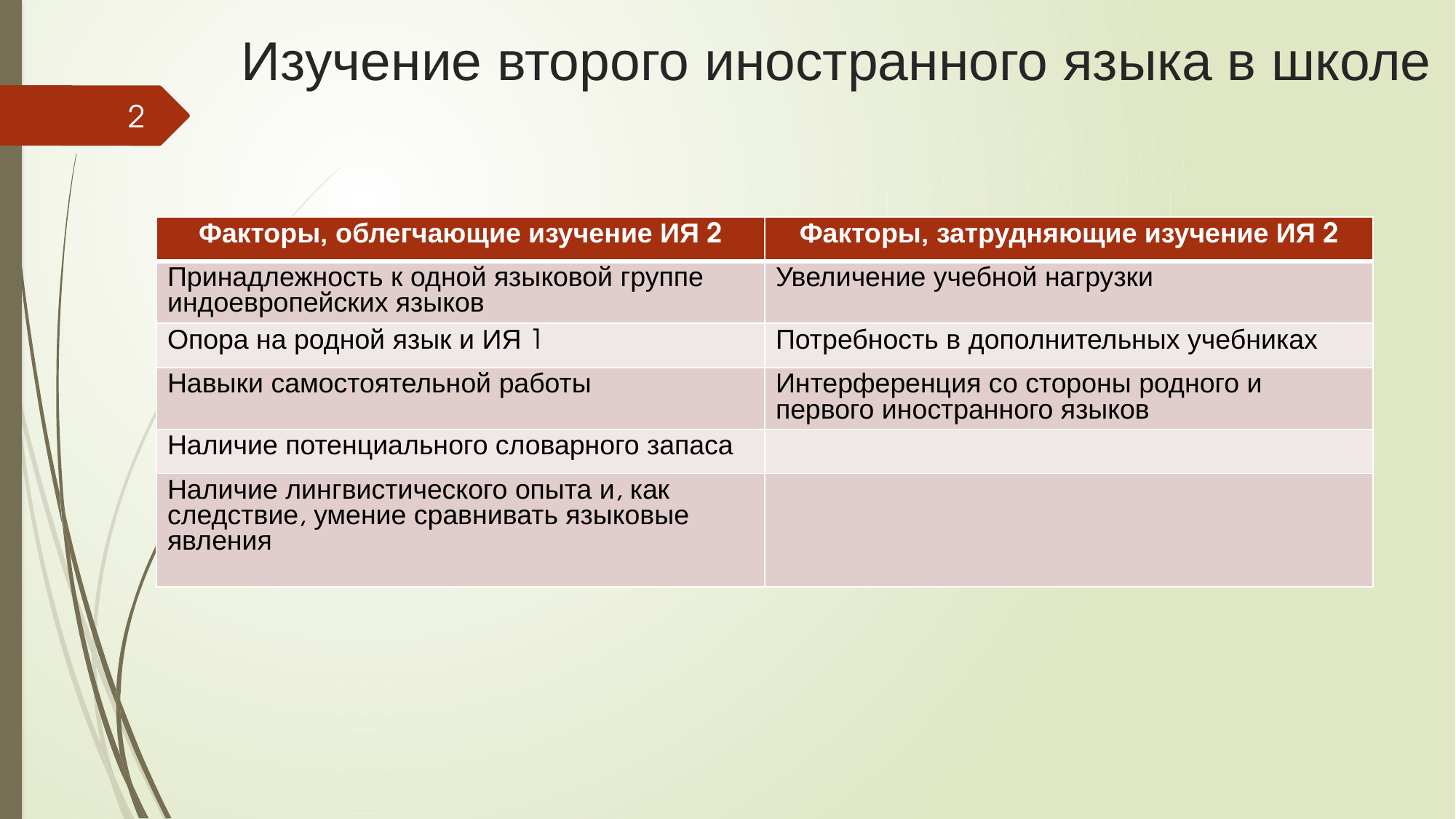

# Изучение второго иностранного языка в школе
2
| Факторы, облегчающие изучение ИЯ 2 | Факторы, затрудняющие изучение ИЯ 2 |
| --- | --- |
| Принадлежность к одной языковой группе индоевропейских языков | Увеличение учебной нагрузки |
| Опора на родной язык и ИЯ 1 | Потребность в дополнительных учебниках |
| Навыки самостоятельной работы | Интерференция со стороны родного и первого иностранного языков |
| Наличие потенциального словарного запаса |  |
| Наличие лингвистического опыта и, как следствие, умение сравнивать языковые явления |  |